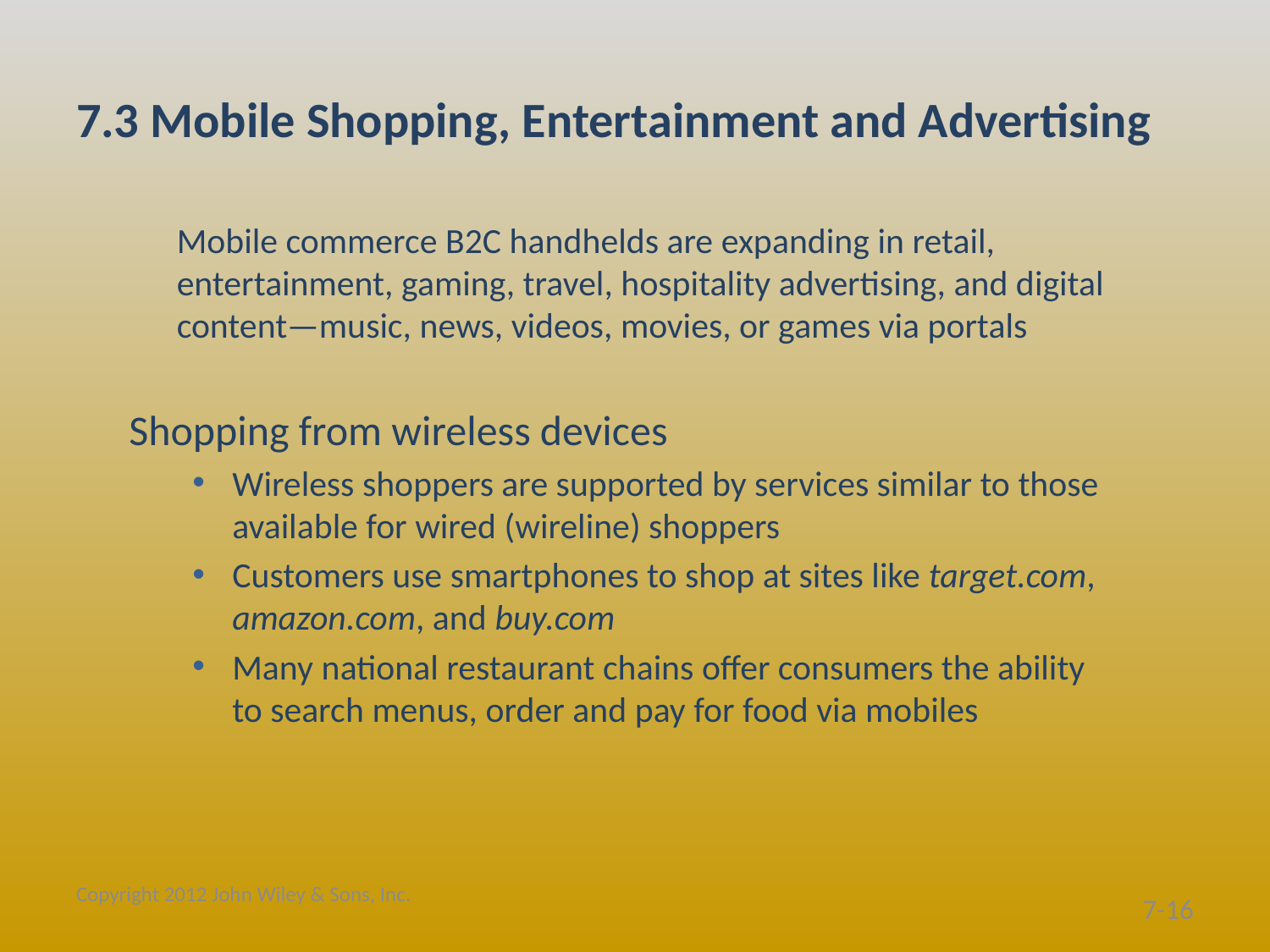

# 7.3 Mobile Shopping, Entertainment and Advertising
	Mobile commerce B2C handhelds are expanding in retail, entertainment, gaming, travel, hospitality advertising, and digital content—music, news, videos, movies, or games via portals

Shopping from wireless devices
Wireless shoppers are supported by services similar to those available for wired (wireline) shoppers
Customers use smartphones to shop at sites like target.com, amazon.com, and buy.com
Many national restaurant chains offer consumers the ability to search menus, order and pay for food via mobiles

Copyright 2012 John Wiley & Sons, Inc.
7-16